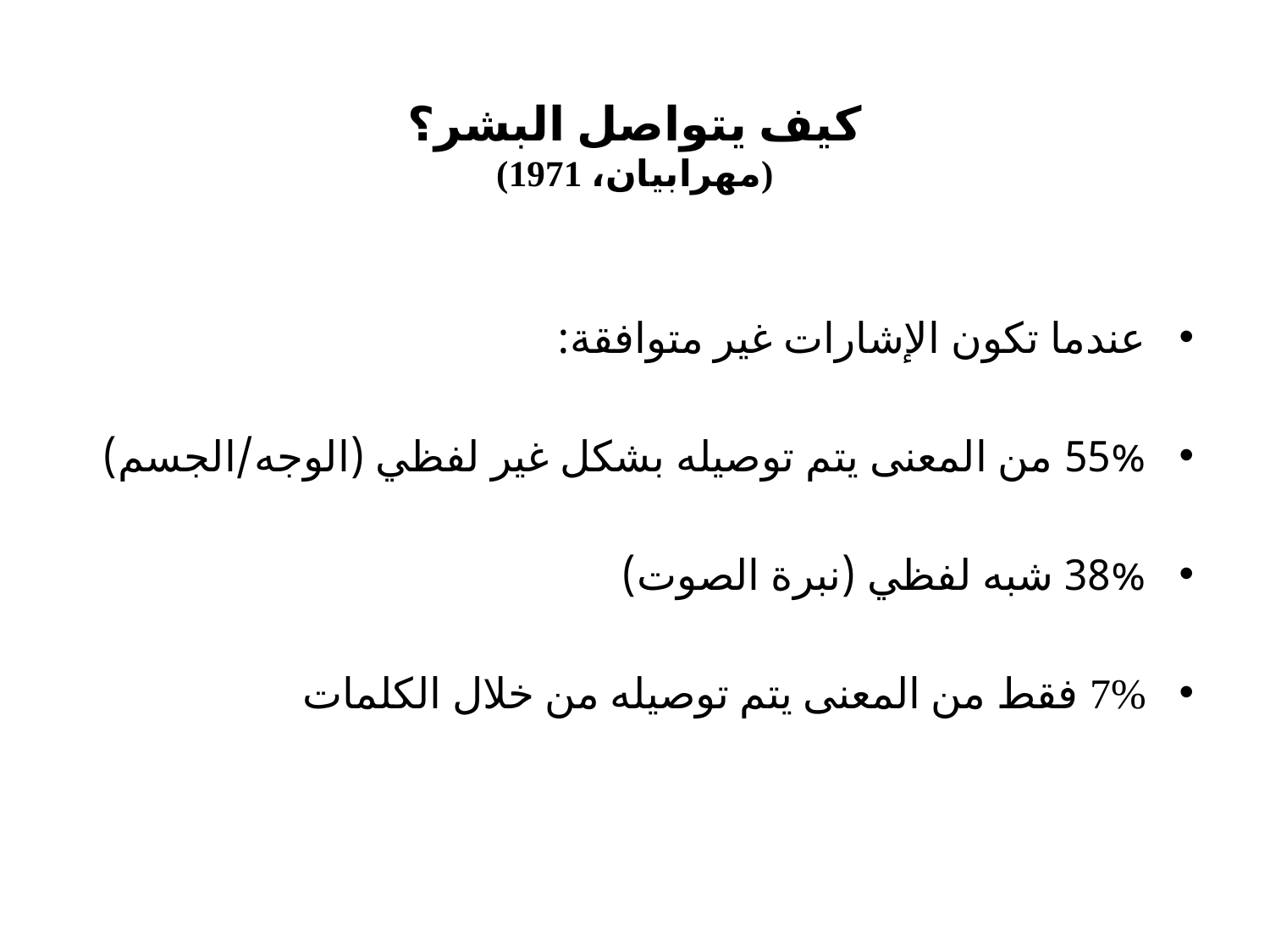

# كيف يتواصل البشر؟ (مهرابيان، 1971)
عندما تكون الإشارات غير متوافقة:

55% من المعنى يتم توصيله بشكل غير لفظي (الوجه/الجسم)

38% شبه لفظي (نبرة الصوت)

7% فقط من المعنى يتم توصيله من خلال الكلمات